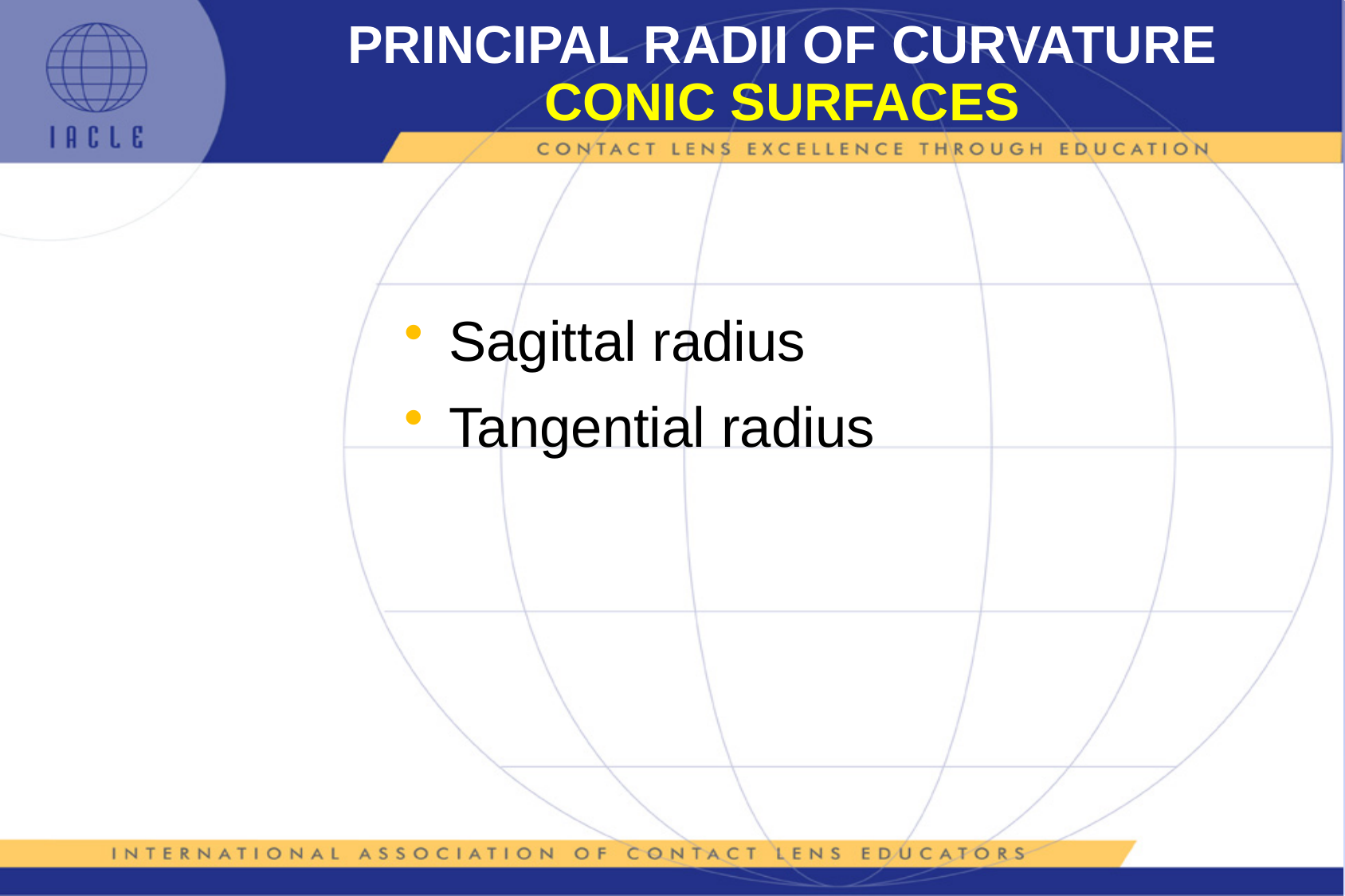

# PRINCIPAL RADII OF CURVATURE CONIC SURFACES
Sagittal radius
Tangential radius